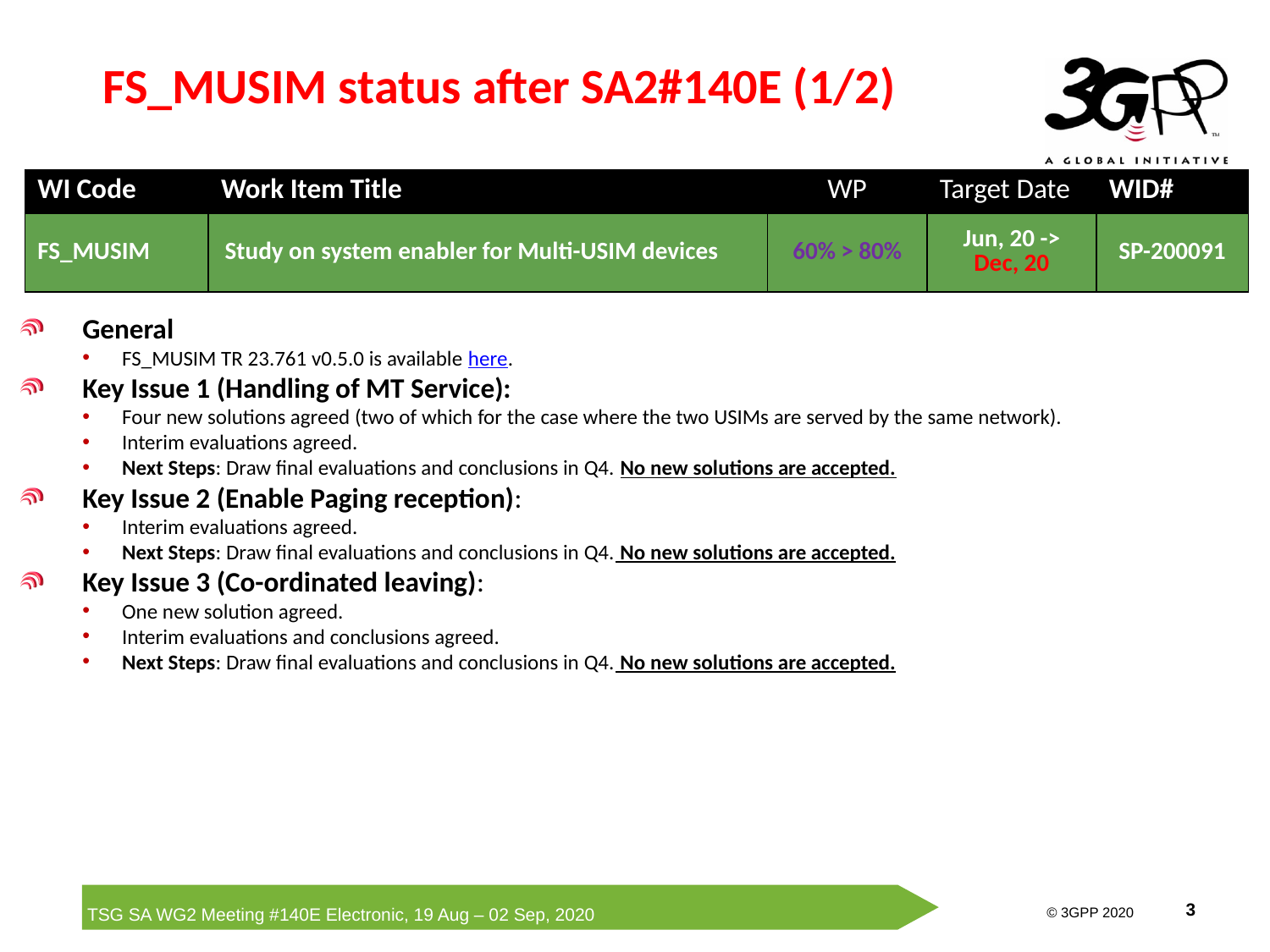

# FS_MUSIM status after SA2#140E (1/2)
| WI Code | Work Item Title | WP | Target Date | WID# |
| --- | --- | --- | --- | --- |
| FS\_MUSIM | Study on system enabler for Multi-USIM devices | 60% > 80% | Jun, 20 -> Dec, 20 | SP-200091 |
General
FS_MUSIM TR 23.761 v0.5.0 is available here.
Key Issue 1 (Handling of MT Service):
Four new solutions agreed (two of which for the case where the two USIMs are served by the same network).
Interim evaluations agreed.
Next Steps: Draw final evaluations and conclusions in Q4. No new solutions are accepted.
Key Issue 2 (Enable Paging reception):
Interim evaluations agreed.
Next Steps: Draw final evaluations and conclusions in Q4. No new solutions are accepted.
Key Issue 3 (Co-ordinated leaving):
One new solution agreed.
Interim evaluations and conclusions agreed.
Next Steps: Draw final evaluations and conclusions in Q4. No new solutions are accepted.